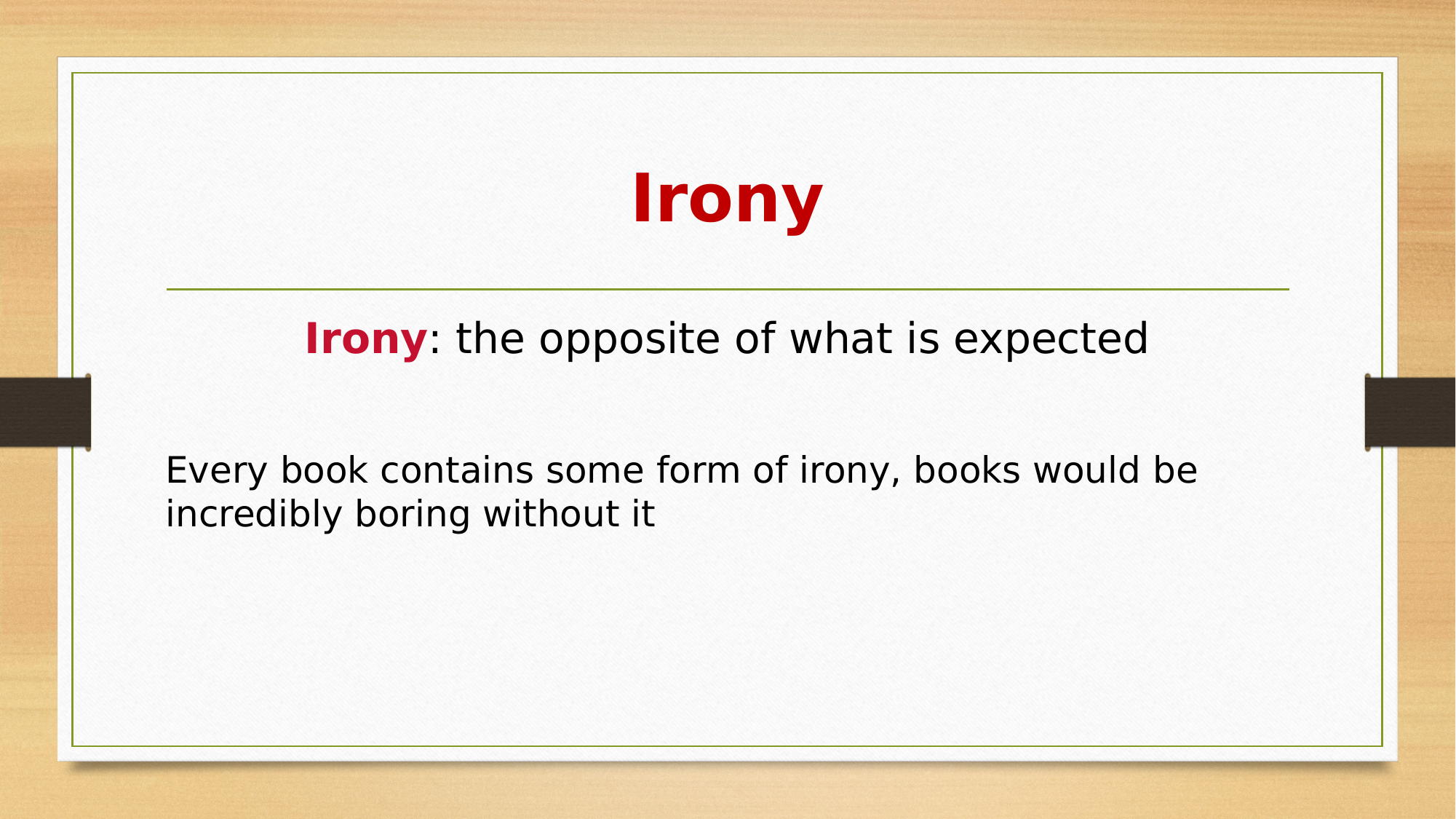

# Irony
Irony: the opposite of what is expected

Every book contains some form of irony, books would be incredibly boring without it